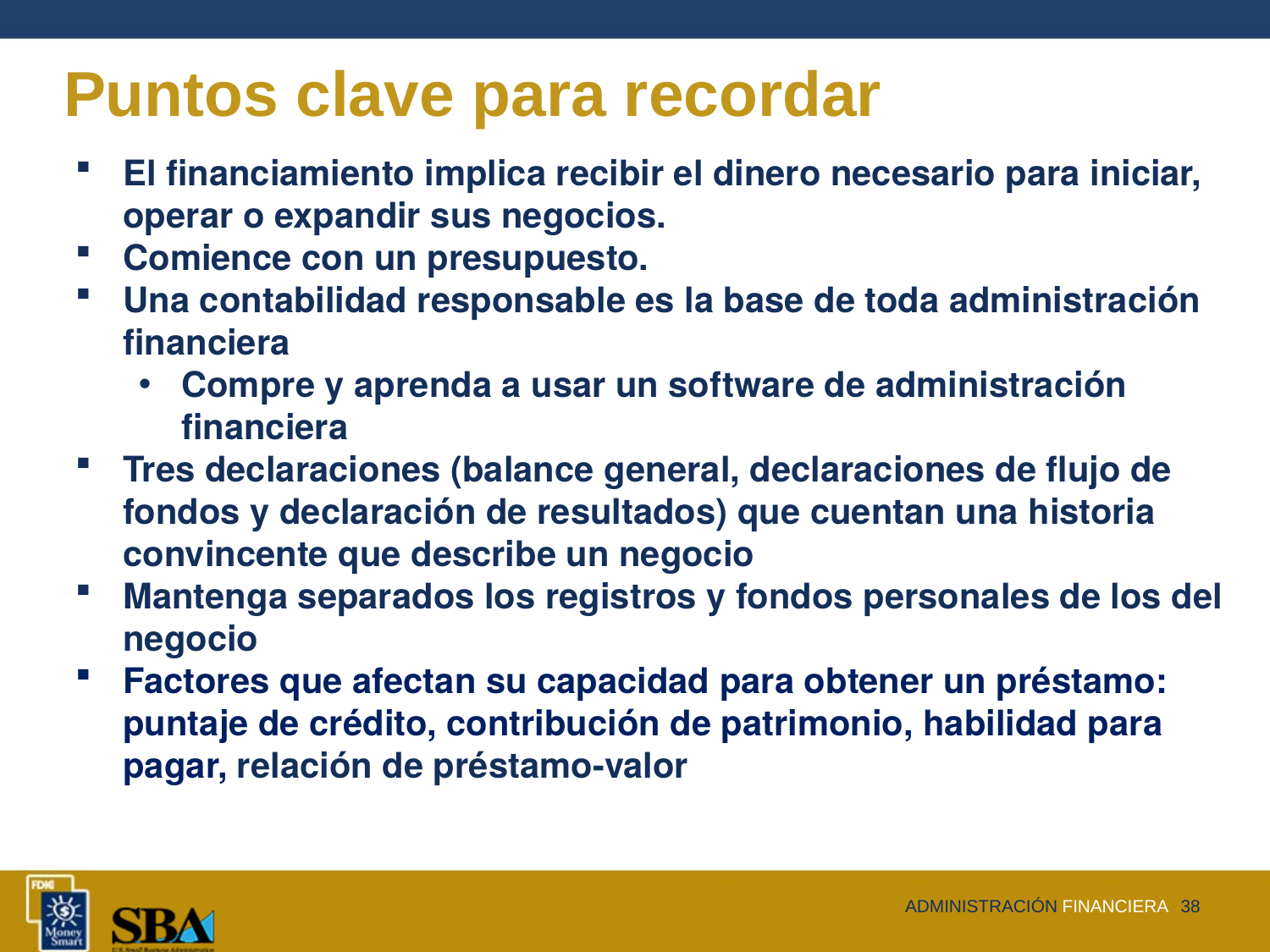

# Puntos clave para recordar
El financiamiento implica recibir el dinero necesario para iniciar, operar o expandir sus negocios.
Comience con un presupuesto.
Una contabilidad responsable es la base de toda administración financiera
Compre y aprenda a usar un software de administración financiera
Tres declaraciones (balance general, declaraciones de flujo de fondos y declaración de resultados) que cuentan una historia convincente que describe un negocio
Mantenga separados los registros y fondos personales de los del negocio
Factores que afectan su capacidad para obtener un préstamo: puntaje de crédito, contribución de patrimonio, habilidad para pagar, relación de préstamo-valor